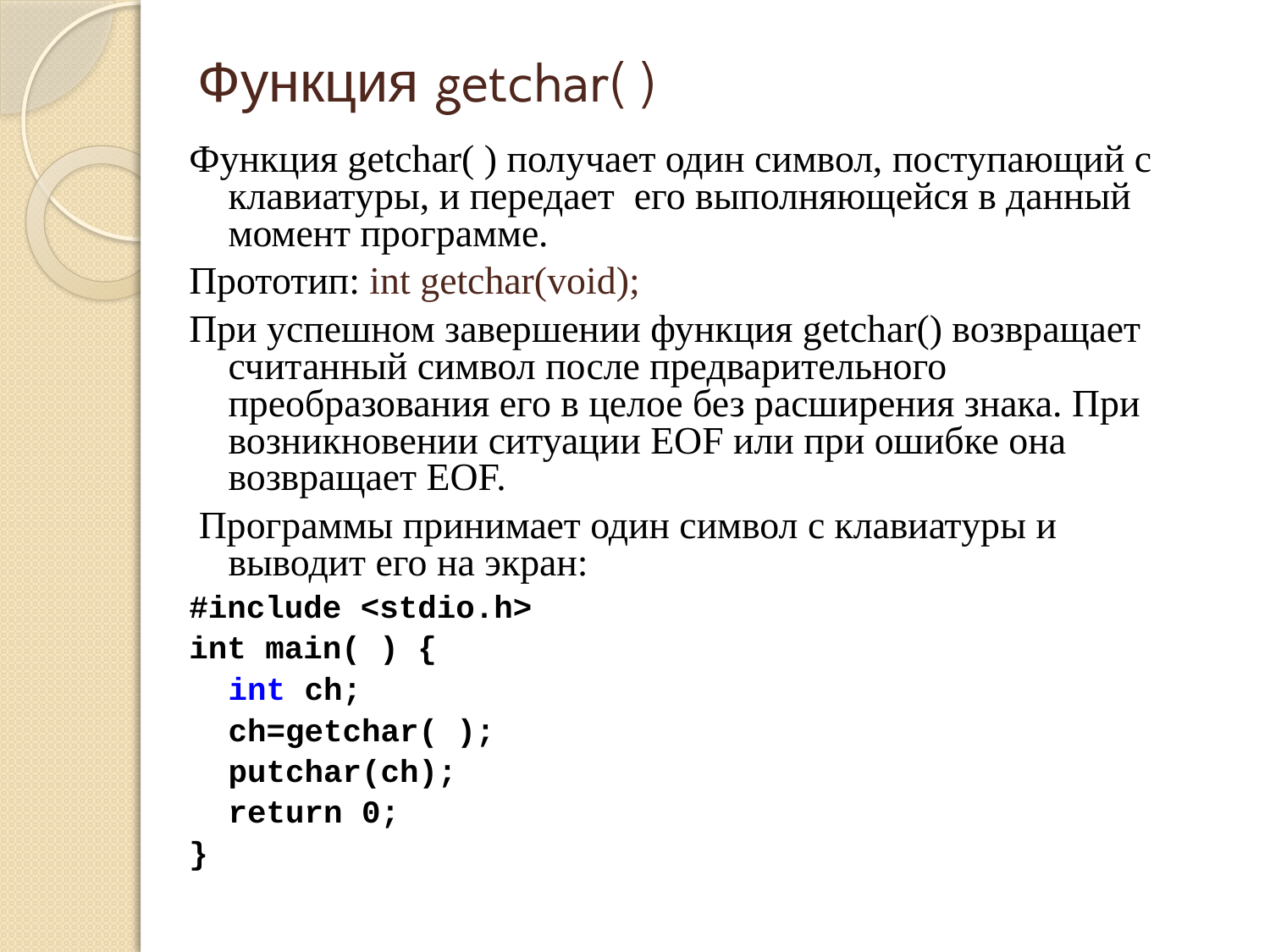

# Функция getchar( )
Функция getchar( ) получает один символ, поступающий с клавиатуры, и передает  его выполняющейся в данный момент программе.
Прототип: int getchar(void);
При успешном завершении функция getchar() возвращает считанный символ после предварительного преобразования его в целое без расширения знака. При возникновении ситуации EOF или при ошибке она возвращает EOF.
 Программы принимает один символ с клавиатуры и выводит его на экран:
#include <stdio.h>
int main( ) {
	int ch;
 	ch=getchar( );
 	putchar(ch);
	return 0;
}